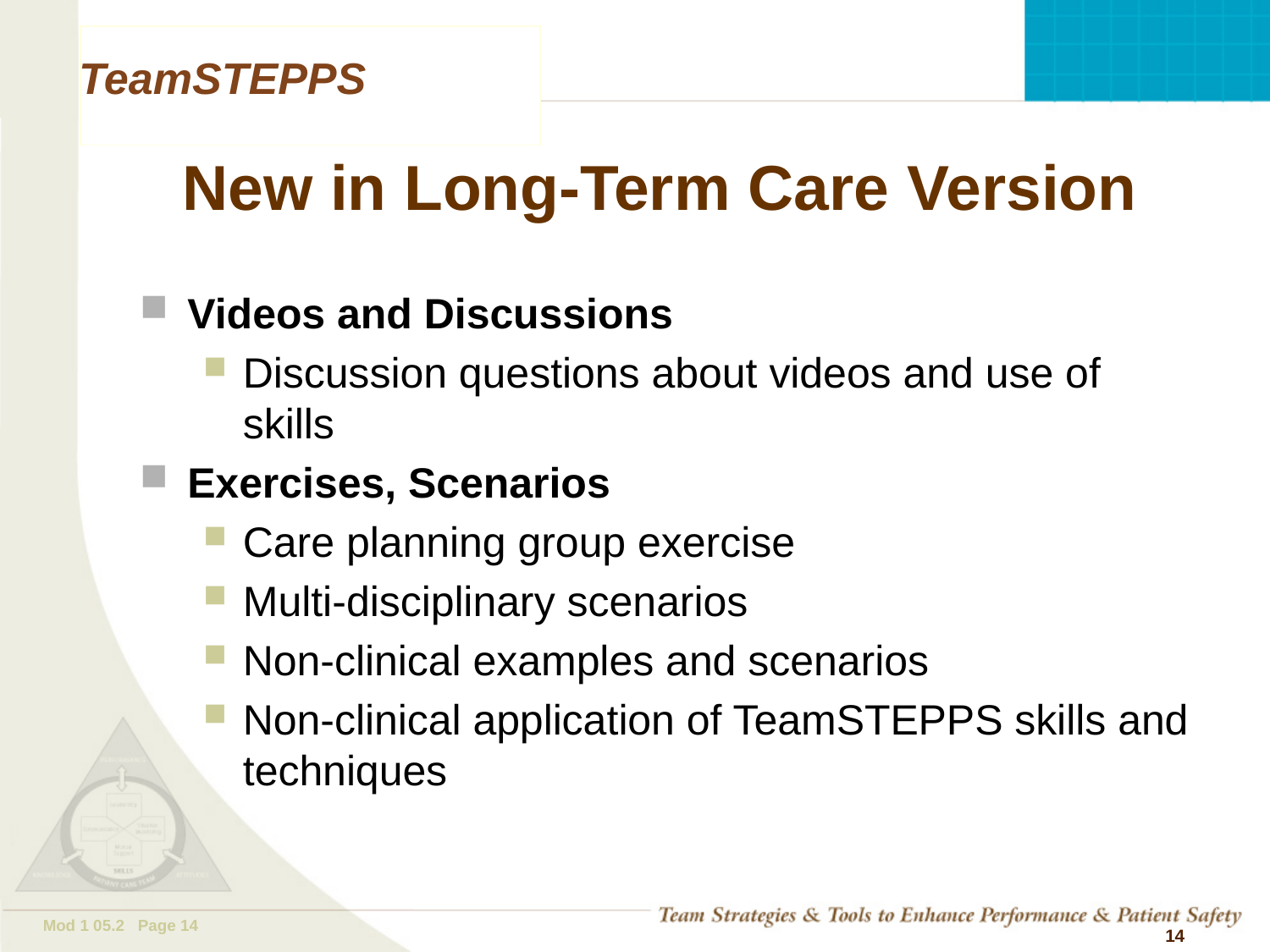

# New in Long-Term Care Version
Videos and Discussions
Discussion questions about videos and use of skills
Exercises, Scenarios
Care planning group exercise
Multi-disciplinary scenarios
Non-clinical examples and scenarios
Non-clinical application of TeamSTEPPS skills and techniques

14